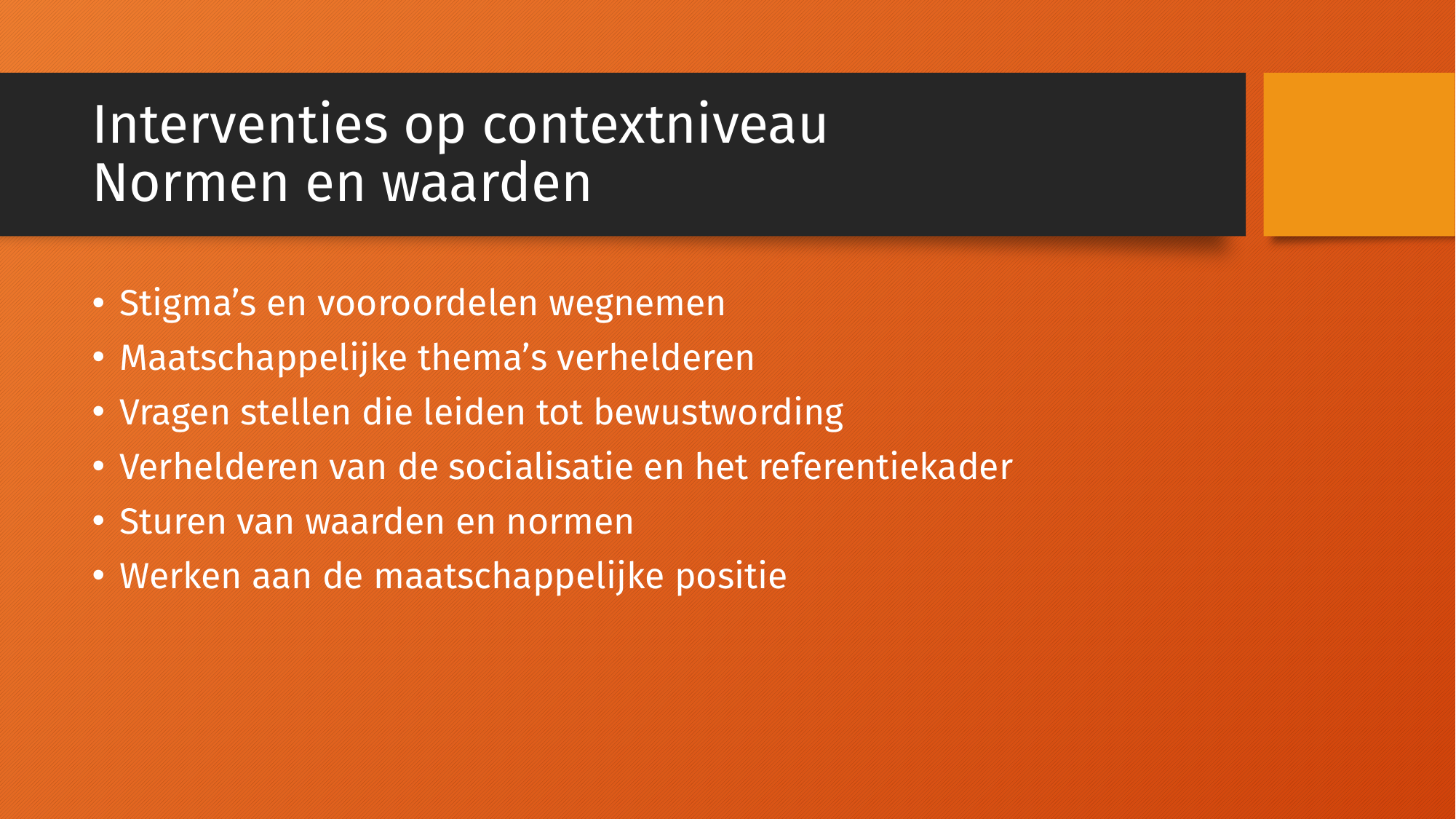

# Interventies op contextniveau Normen en waarden
Stigma’s en vooroordelen wegnemen
Maatschappelijke thema’s verhelderen
Vragen stellen die leiden tot bewustwording
Verhelderen van de socialisatie en het referentiekader
Sturen van waarden en normen
Werken aan de maatschappelijke positie